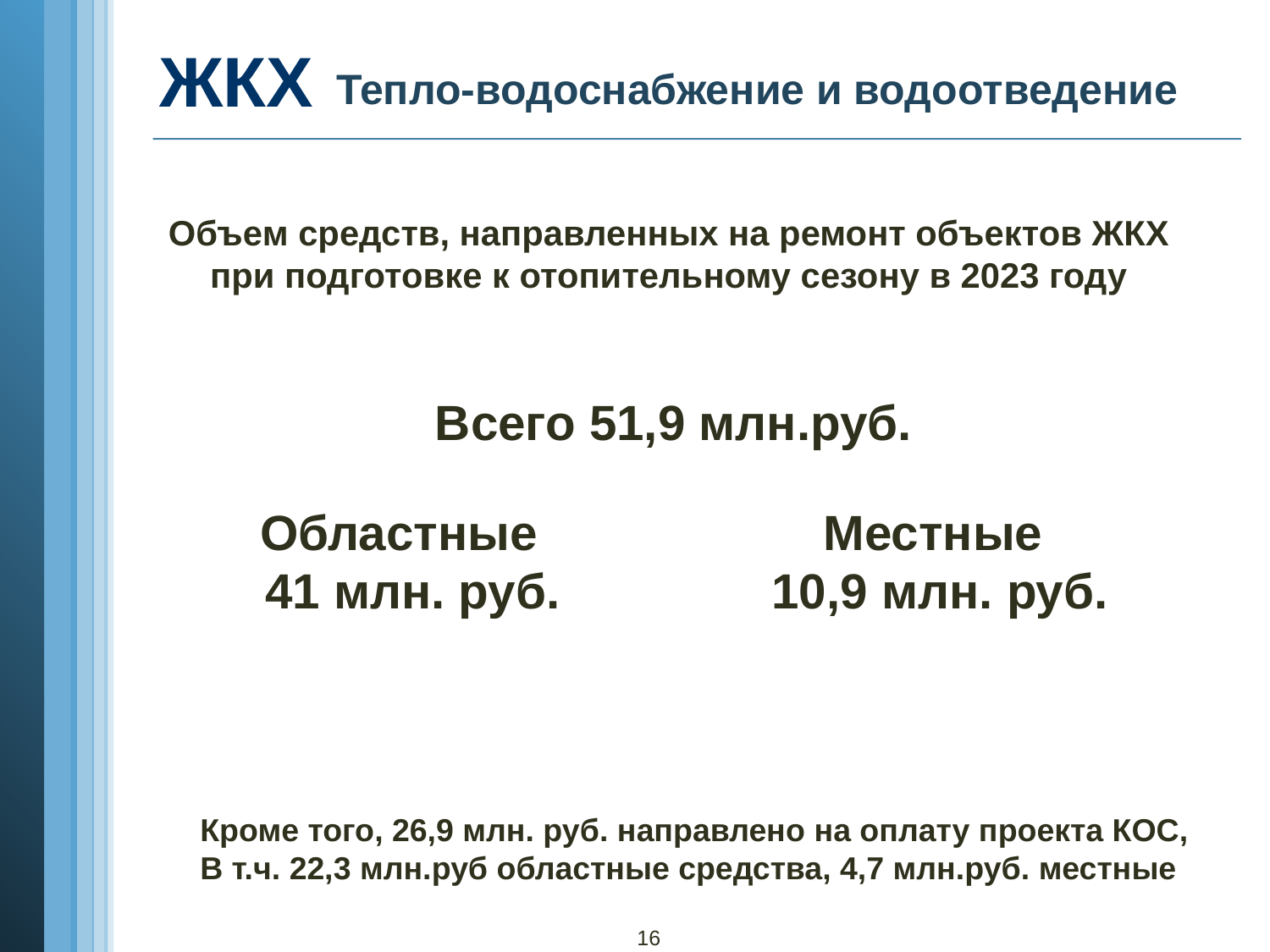

# ЖКХ
Тепло-водоснабжение и водоотведение
Объем средств, направленных на ремонт объектов ЖКХ
при подготовке к отопительному сезону в 2023 году
Всего 51,9 млн.руб.
Областные
 41 млн. руб.
Местные
 10,9 млн. руб.
Кроме того, 26,9 млн. руб. направлено на оплату проекта КОС,
В т.ч. 22,3 млн.руб областные средства, 4,7 млн.руб. местные
16